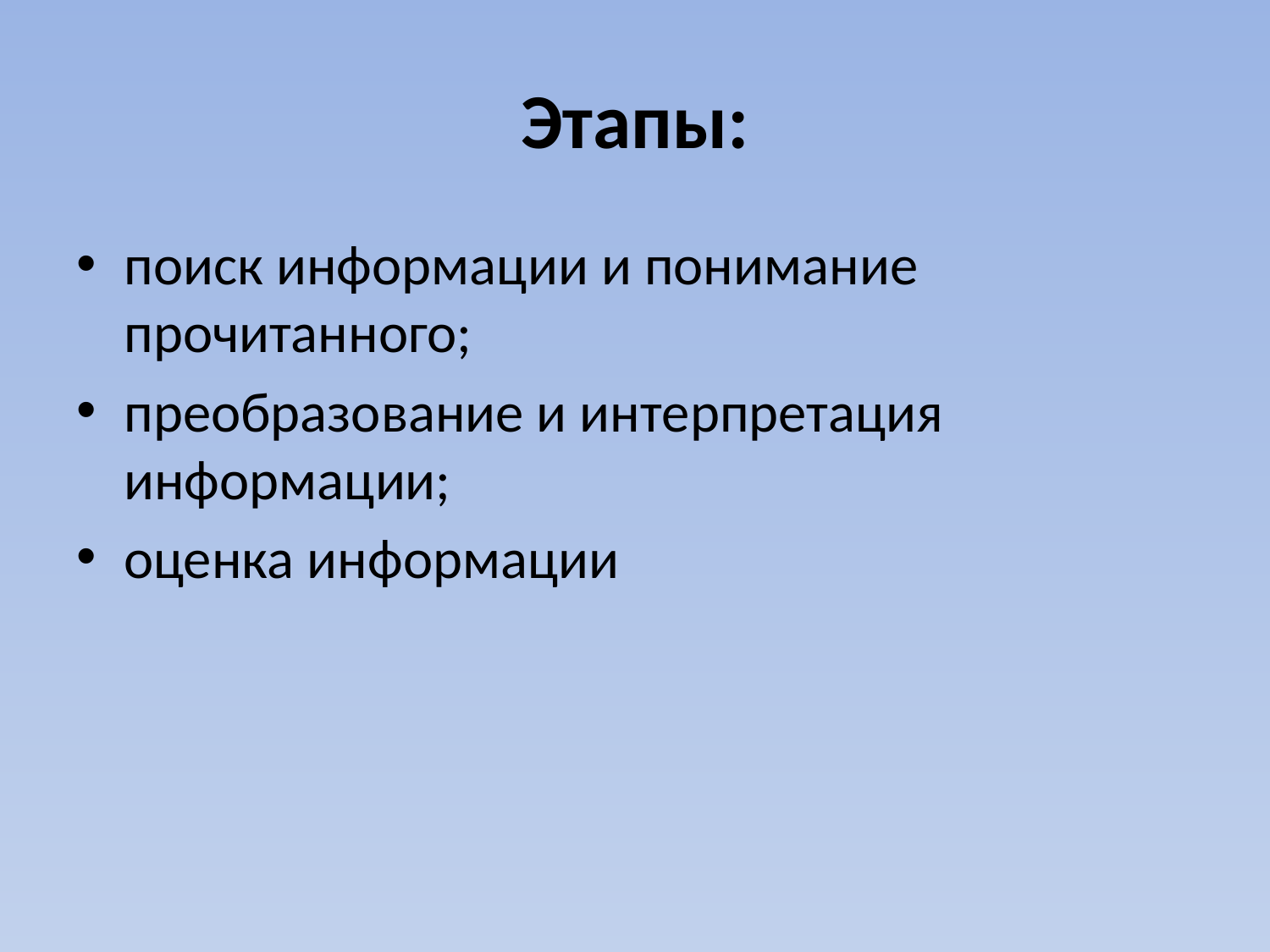

# Этапы:
поиск информации и понимание прочитанного;
преобразование и интерпретация информации;
оценка информации